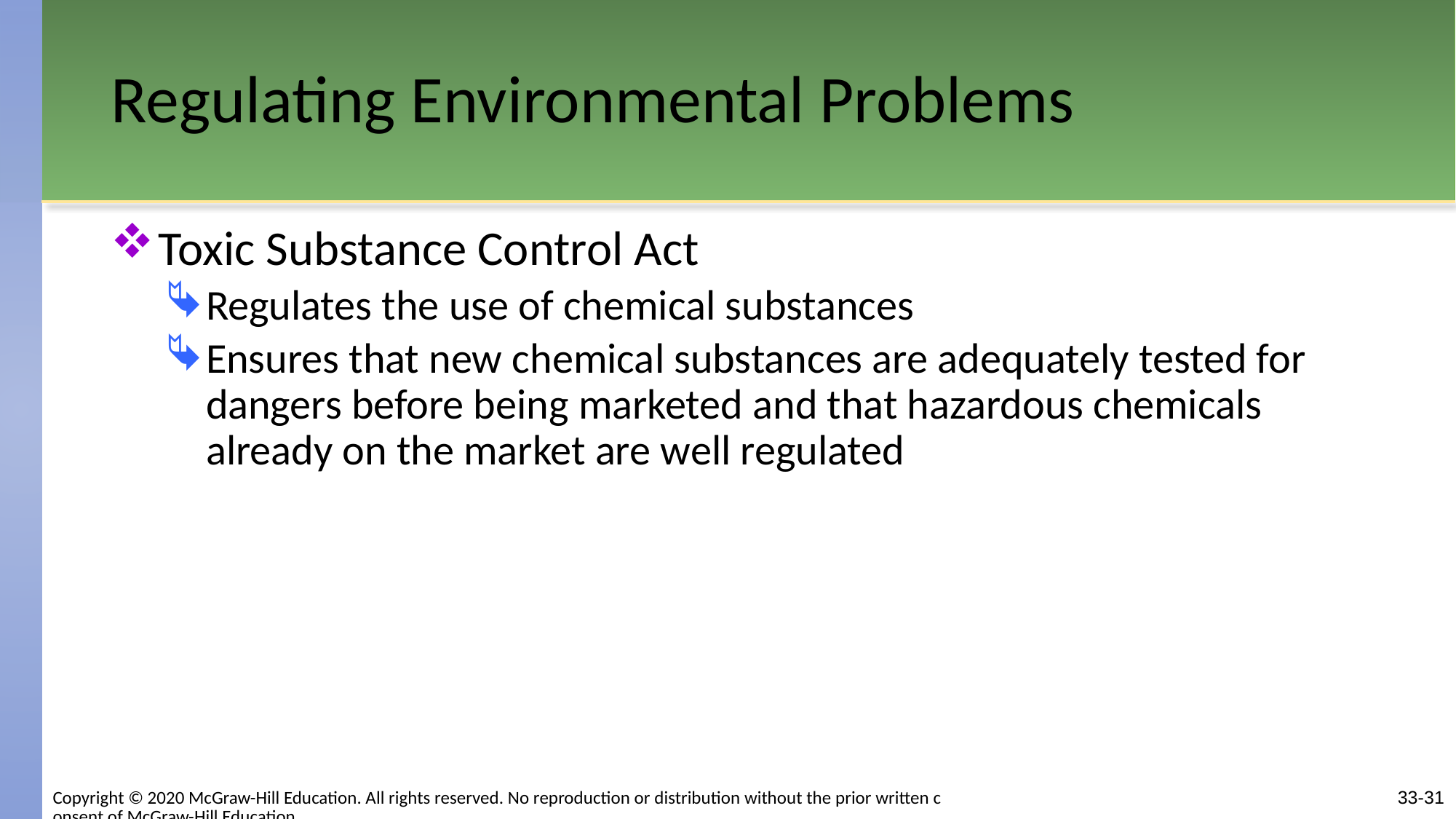

# Regulating Environmental Problems
Toxic Substance Control Act
Regulates the use of chemical substances
Ensures that new chemical substances are adequately tested for dangers before being marketed and that hazardous chemicals already on the market are well regulated
Copyright © 2020 McGraw-Hill Education. All rights reserved. No reproduction or distribution without the prior written consent of McGraw-Hill Education.
33-31